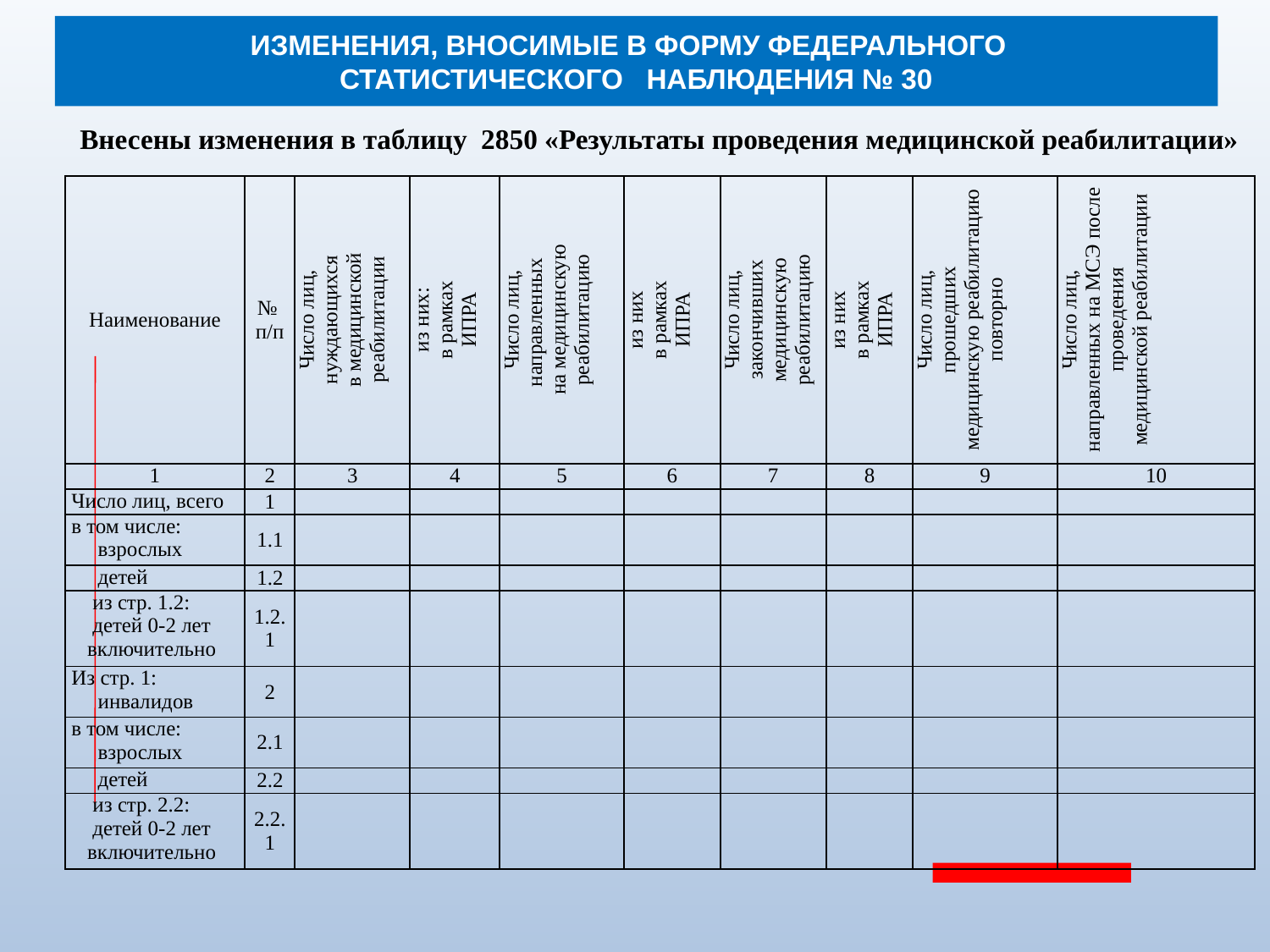

ИЗМЕНЕНИЯ, ВНОСИМЫЕ В ФОРМУ ФЕДЕРАЛЬНОГО
СТАТИСТИЧЕСКОГО   НАБЛЮДЕНИЯ № 30

Внесены изменения в таблицу  2850 «Результаты проведения медицинской реабилитации»

| Наименование | № п/п | Число лиц, нуждающихся в медицинской реабилитации | из них: в рамках ИПРА | Число лиц, направленных на медицинскую реабилитацию | из них в рамках ИПРА | Число лиц, закончивших медицинскую реабилитацию | из них в рамках ИПРА | Число лиц, прошедших медицинскую реабилитацию повторно | Число лиц, направленных на МСЭ после проведения медицинской реабилитации |
| --- | --- | --- | --- | --- | --- | --- | --- | --- | --- |
| 1 | 2 | 3 | 4 | 5 | 6 | 7 | 8 | 9 | 10 |
| Число лиц, всего | 1 |  |  |  |  |  |  |  |  |
| в том числе: взрослых | 1.1 |  |  |  |  |  |  |  |  |
| детей | 1.2 |  |  |  |  |  |  |  |  |
| из стр. 1.2: детей 0-2 лет включительно | 1.2.1 |  |  |  |  |  |  |  |  |
| Из стр. 1: инвалидов | 2 |  |  |  |  |  |  |  |  |
| в том числе: взрослых | 2.1 |  |  |  |  |  |  |  |  |
| детей | 2.2 |  |  |  |  |  |  |  |  |
| из стр. 2.2: детей 0-2 лет включительно | 2.2.1 |  |  |  |  |  |  |  |  |